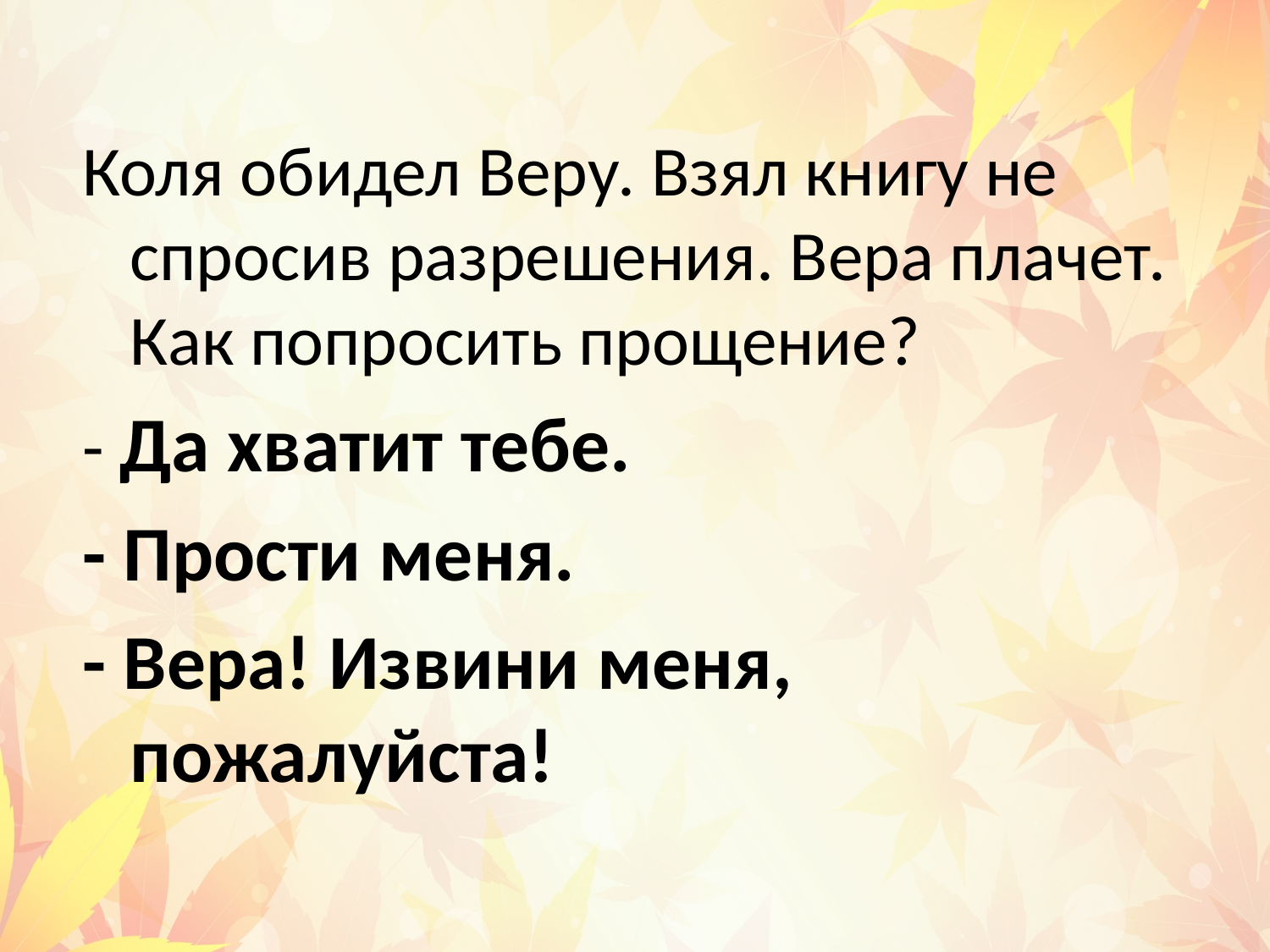

#
Коля обидел Веру. Взял книгу не спросив разрешения. Вера плачет. Как попросить прощение?
- Да хватит тебе.
- Прости меня.
- Вера! Извини меня, пожалуйста!